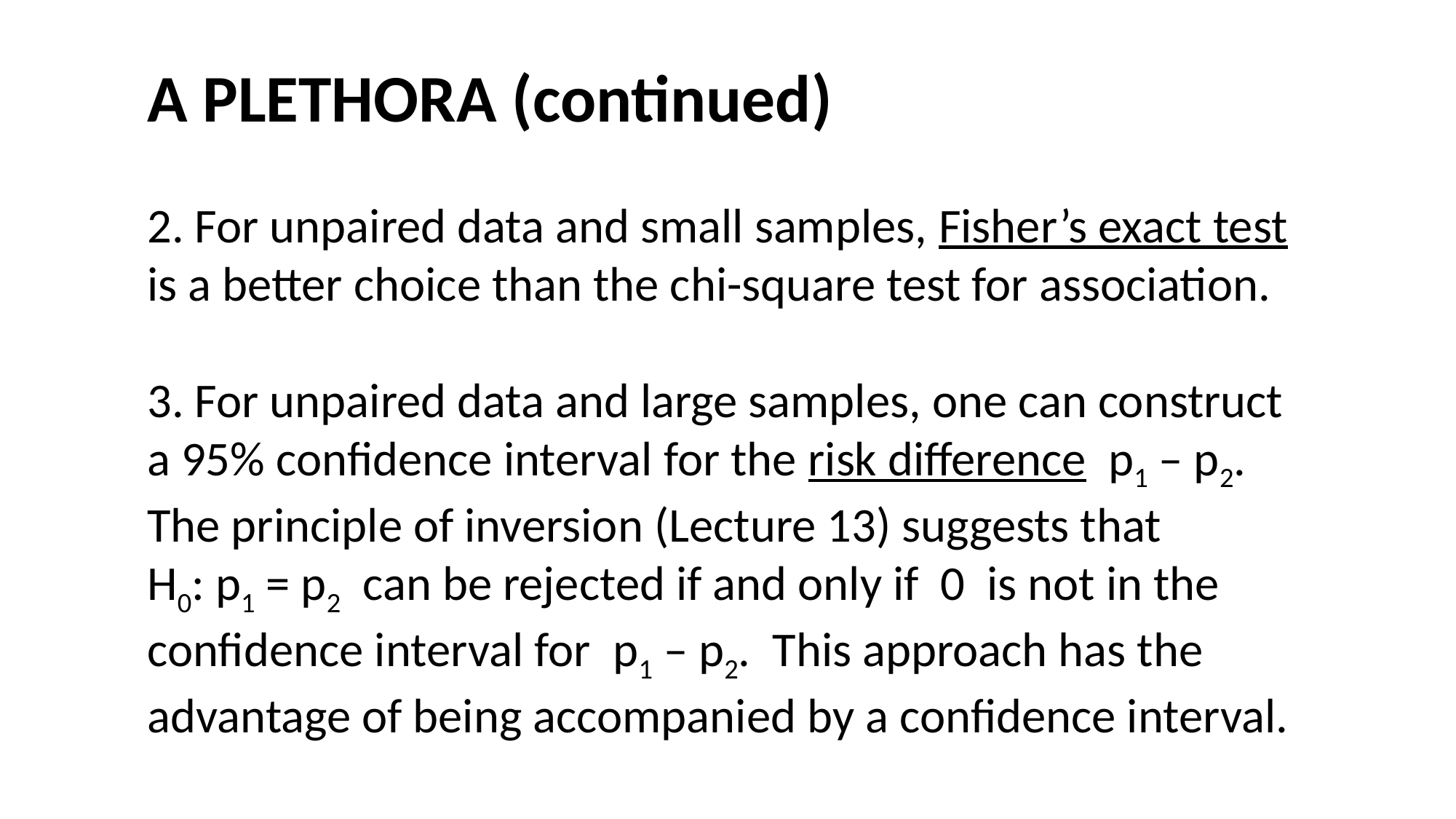

#
A PLETHORA (continued)

2. For unpaired data and small samples, Fisher’s exact test is a better choice than the chi-square test for association.

3. For unpaired data and large samples, one can construct a 95% confidence interval for the risk difference  p1 – p2.  The principle of inversion (Lecture 13) suggests that          H0: p1 = p2  can be rejected if and only if  0  is not in the confidence interval for  p1 – p2.  This approach has the advantage of being accompanied by a confidence interval.